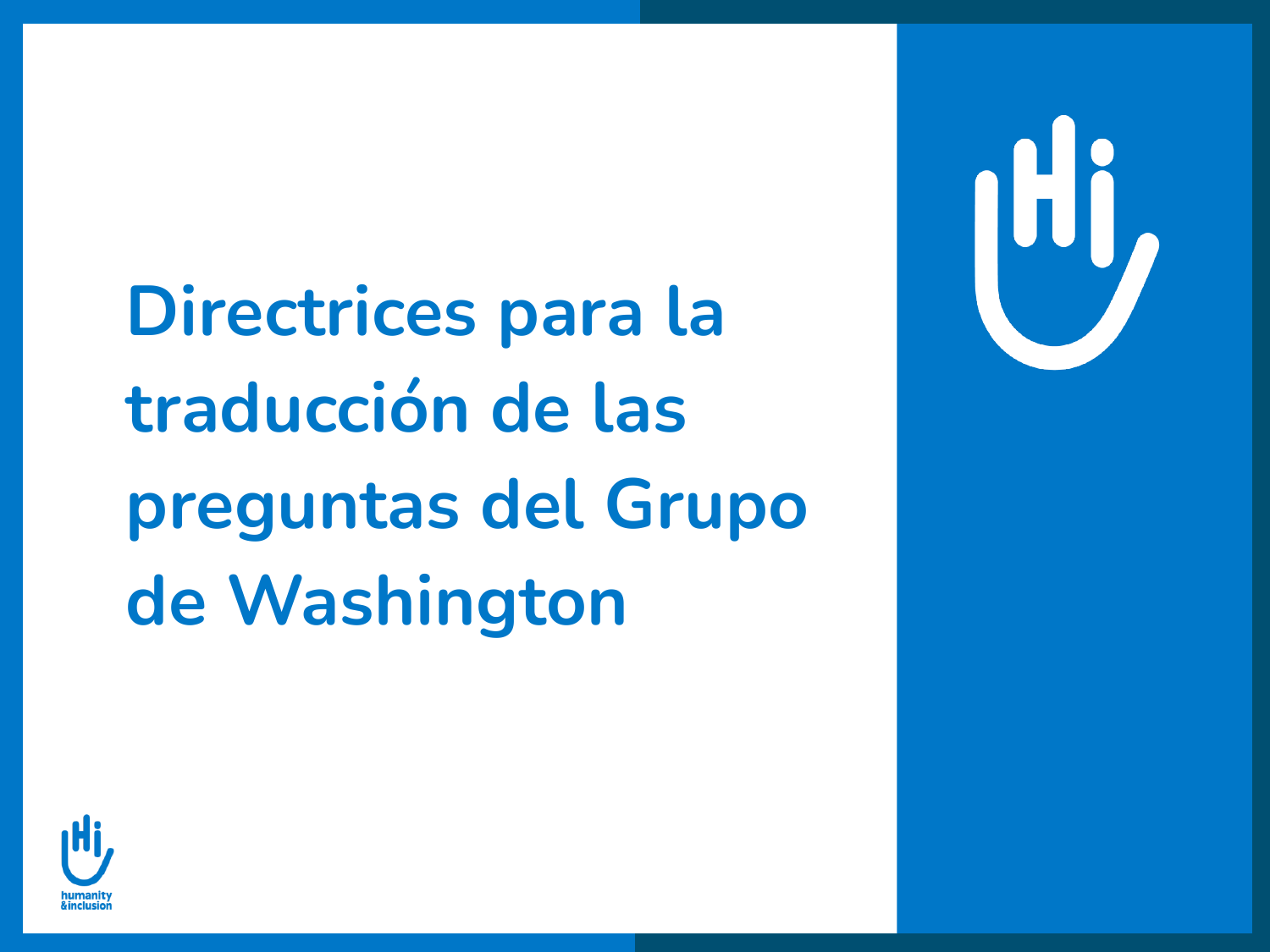

Directrices para la traducción de las preguntas del Grupo de Washington